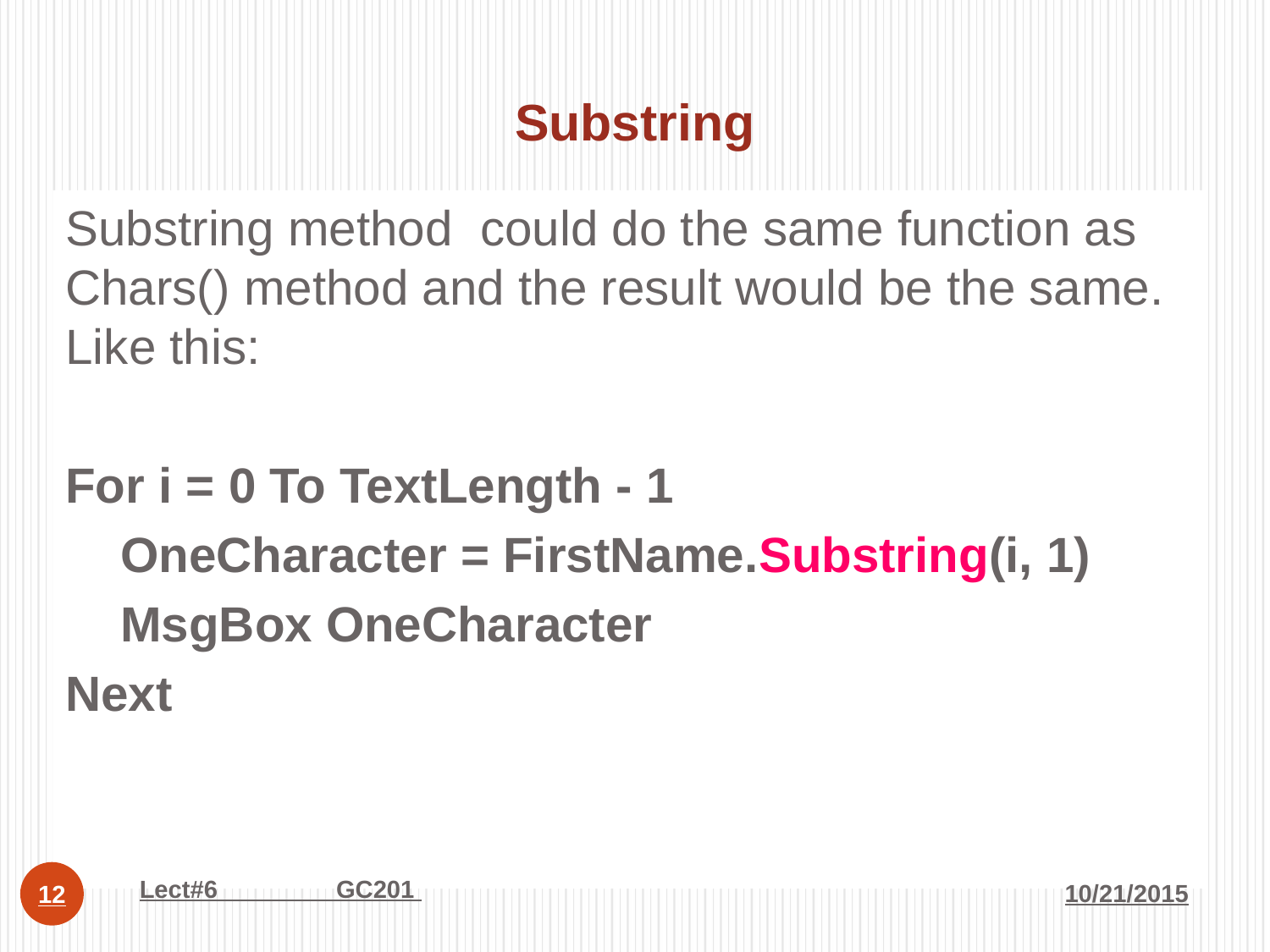

# Substring
Substring method  could do the same function as Chars() method and the result would be the same. Like this:

For i = 0 To TextLength - 1
    OneCharacter = FirstName.Substring(i, 1)
    MsgBox OneCharacter
Next
Lect#6                 GC201
10/21/2015
12